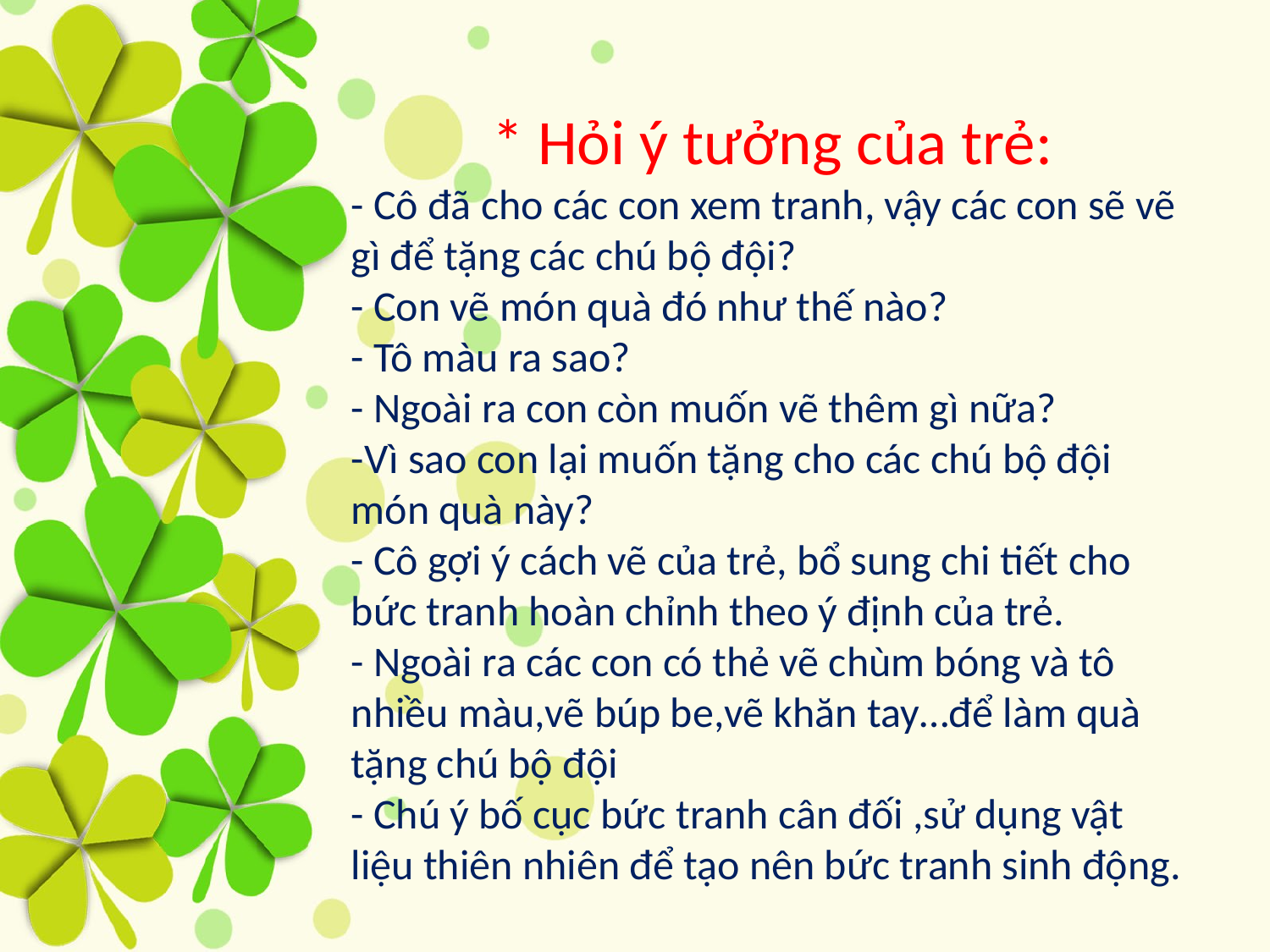

* Hỏi ý tưởng của trẻ:
- Cô đã cho các con xem tranh, vậy các con sẽ vẽ gì để tặng các chú bộ đội?
- Con vẽ món quà đó như thế nào?
- Tô màu ra sao?
- Ngoài ra con còn muốn vẽ thêm gì nữa?
-Vì sao con lại muốn tặng cho các chú bộ đội món quà này?
- Cô gợi ý cách vẽ của trẻ, bổ sung chi tiết cho bức tranh hoàn chỉnh theo ý định của trẻ.
- Ngoài ra các con có thẻ vẽ chùm bóng và tô nhiều màu,vẽ búp be,vẽ khăn tay…để làm quà tặng chú bộ đội
- Chú ý bố cục bức tranh cân đối ,sử dụng vật liệu thiên nhiên để tạo nên bức tranh sinh động.